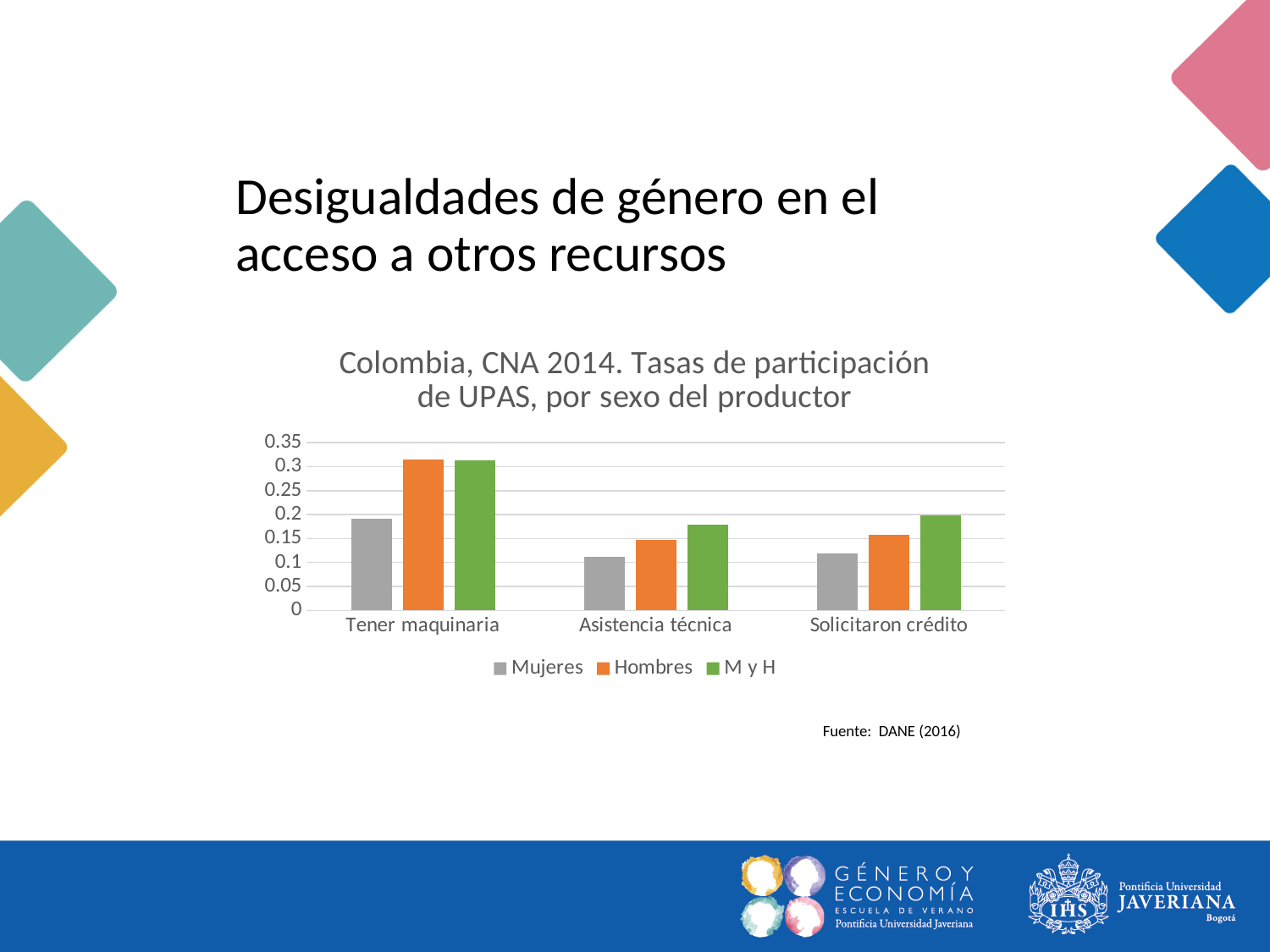

# Desigualdades de género en el acceso a otros recursos

### Chart: Colombia, CNA 2014. Tasas de participación de UPAS, por sexo del productor

| Category | Mujeres | Hombres | M y H |
|---|---|---|---|
| Tener maquinaria | 0.191 | 0.314 | 0.313 |
| Asistencia técnica | 0.111 | 0.147 | 0.179 |
| Solicitaron crédito | 0.119 | 0.158 | 0.199 |
Fuente:  DANE (2016)